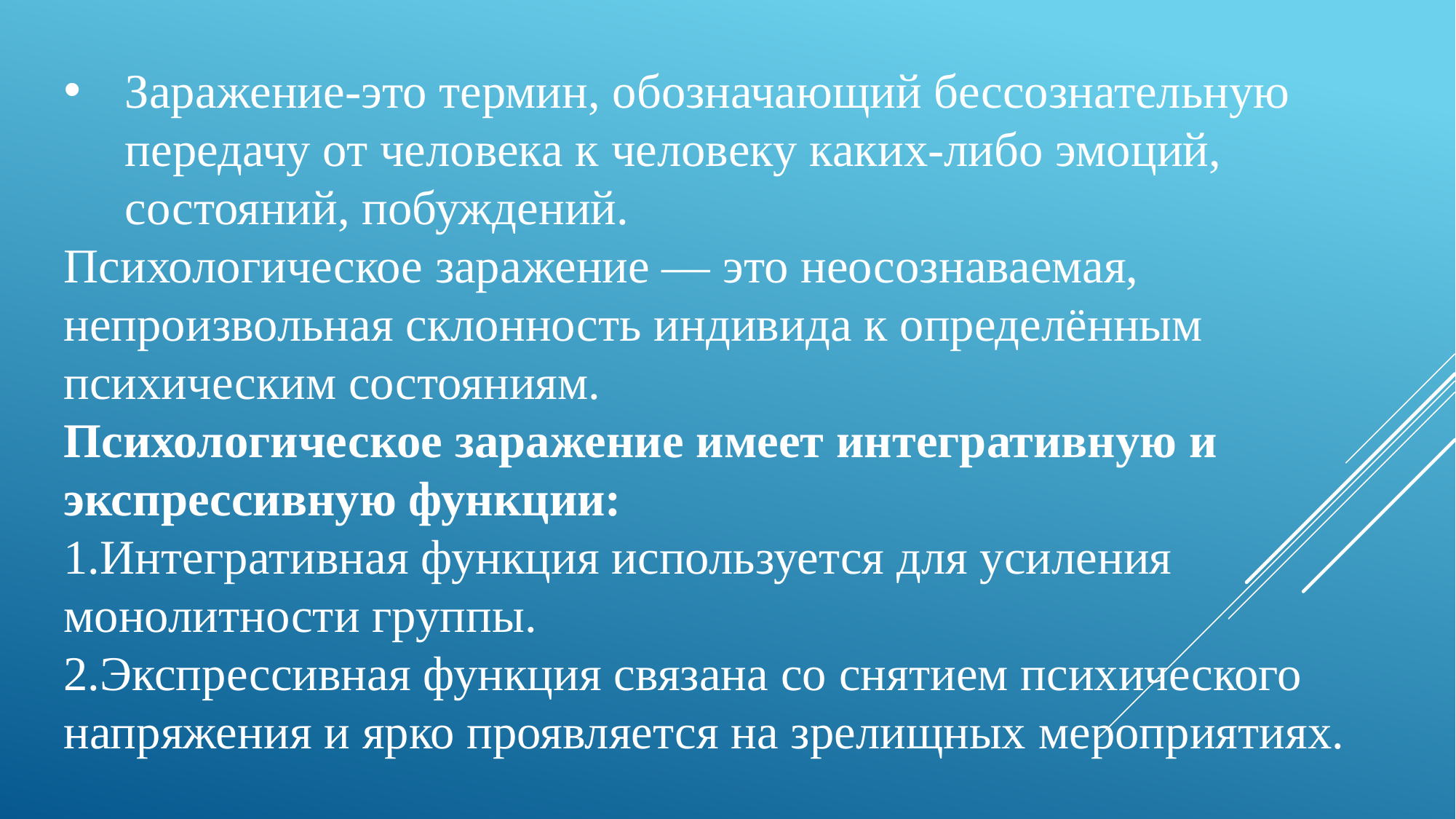

Заражение-это термин, обозначающий бессознательную передачу от человека к человеку каких-либо эмоций, состояний, побуждений.
Психологическое заражение — это неосознаваемая, непроизвольная склонность индивида к определённым психическим состояниям.
Психологическое заражение имеет интегративную и экспрессивную функции:
1.Интегративная функция используется для усиления монолитности группы.
2.Экспрессивная функция связана со снятием психического напряжения и ярко проявляется на зрелищных мероприятиях.